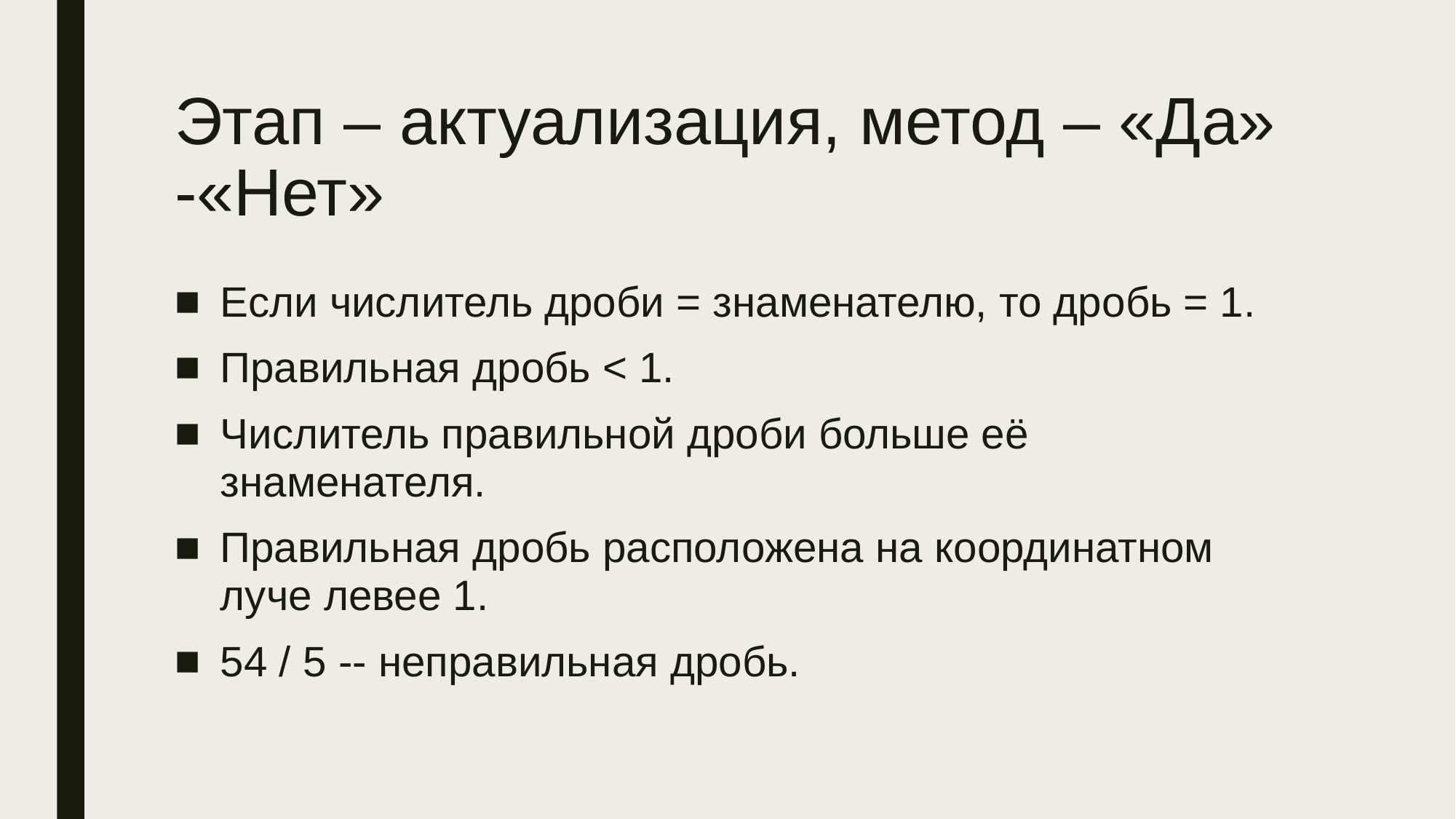

# Этап – актуализация, метод – «Да» -«Нет»
Если числитель дроби = знаменателю, то дробь = 1.
Правильная дробь < 1.
Числитель правильной дроби больше её знаменателя.
Правильная дробь расположена на координатном луче левее 1.
54 / 5 -- неправильная дробь.